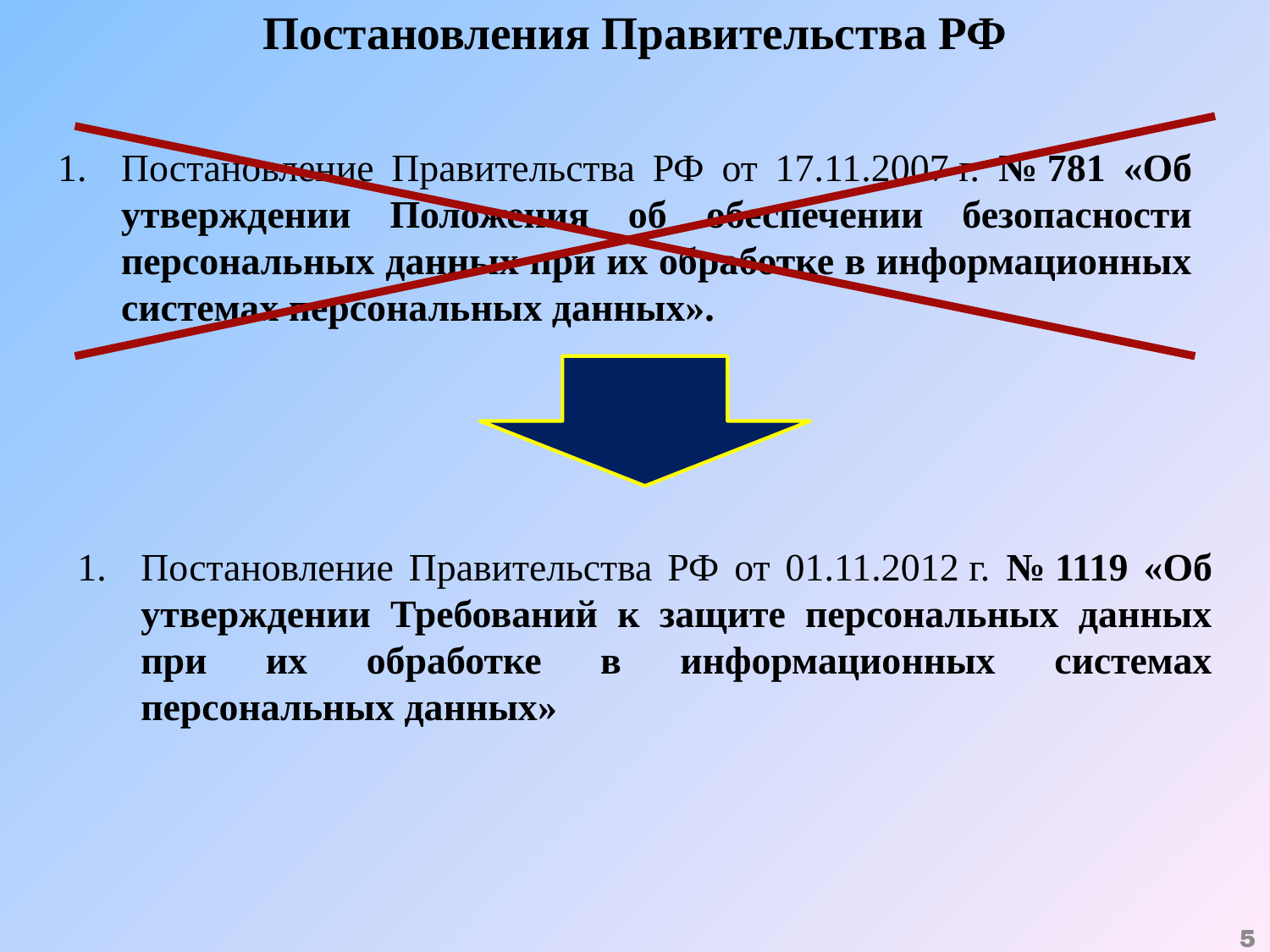

Постановления Правительства РФ

Постановление Правительства РФ от 17.11.2007 г. № 781 «Об утверждении Положения об обеспечении безопасности персональных данных при их обработке в информационных системах персональных данных».

Постановление Правительства РФ от 01.11.2012 г. № 1119 «Об утверждении Требований к защите персональных данных при их обработке в информационных системах персональных данных»
5